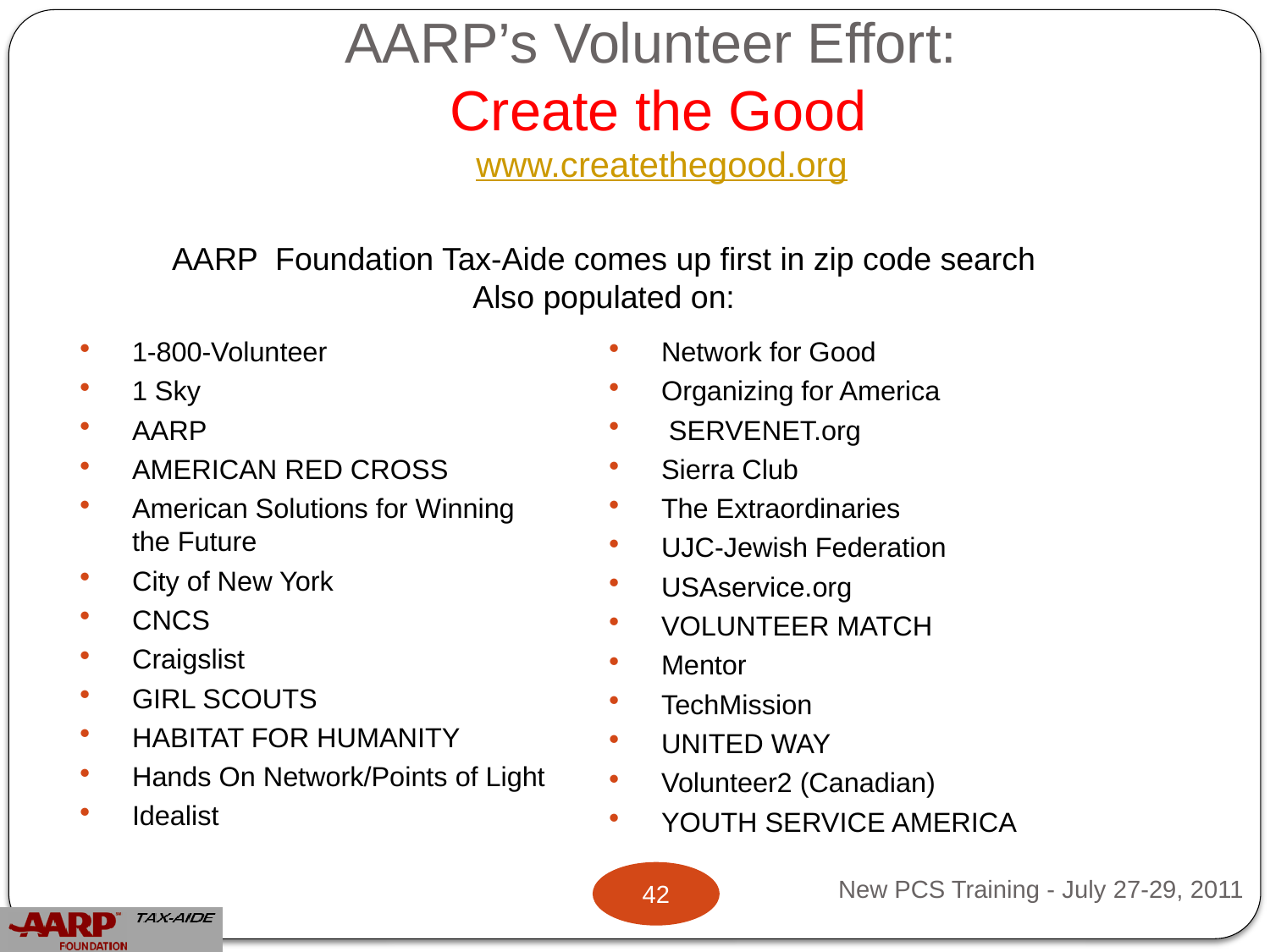

# AARP’s Volunteer Effort: Create the Good www.createthegood.org
AARP  Foundation Tax-Aide comes up first in zip code search
Also populated on:
1-800-Volunteer
1 Sky
AARP
AMERICAN RED CROSS
American Solutions for Winning the Future
City of New York
CNCS
Craigslist
GIRL SCOUTS
HABITAT FOR HUMANITY
Hands On Network/Points of Light
Idealist
Network for Good
Organizing for America
 SERVENET.org
Sierra Club
The Extraordinaries
UJC-Jewish Federation
USAservice.org
VOLUNTEER MATCH
Mentor
TechMission
UNITED WAY
Volunteer2 (Canadian)
YOUTH SERVICE AMERICA

New PCS Training - July 27-29, 2011
42